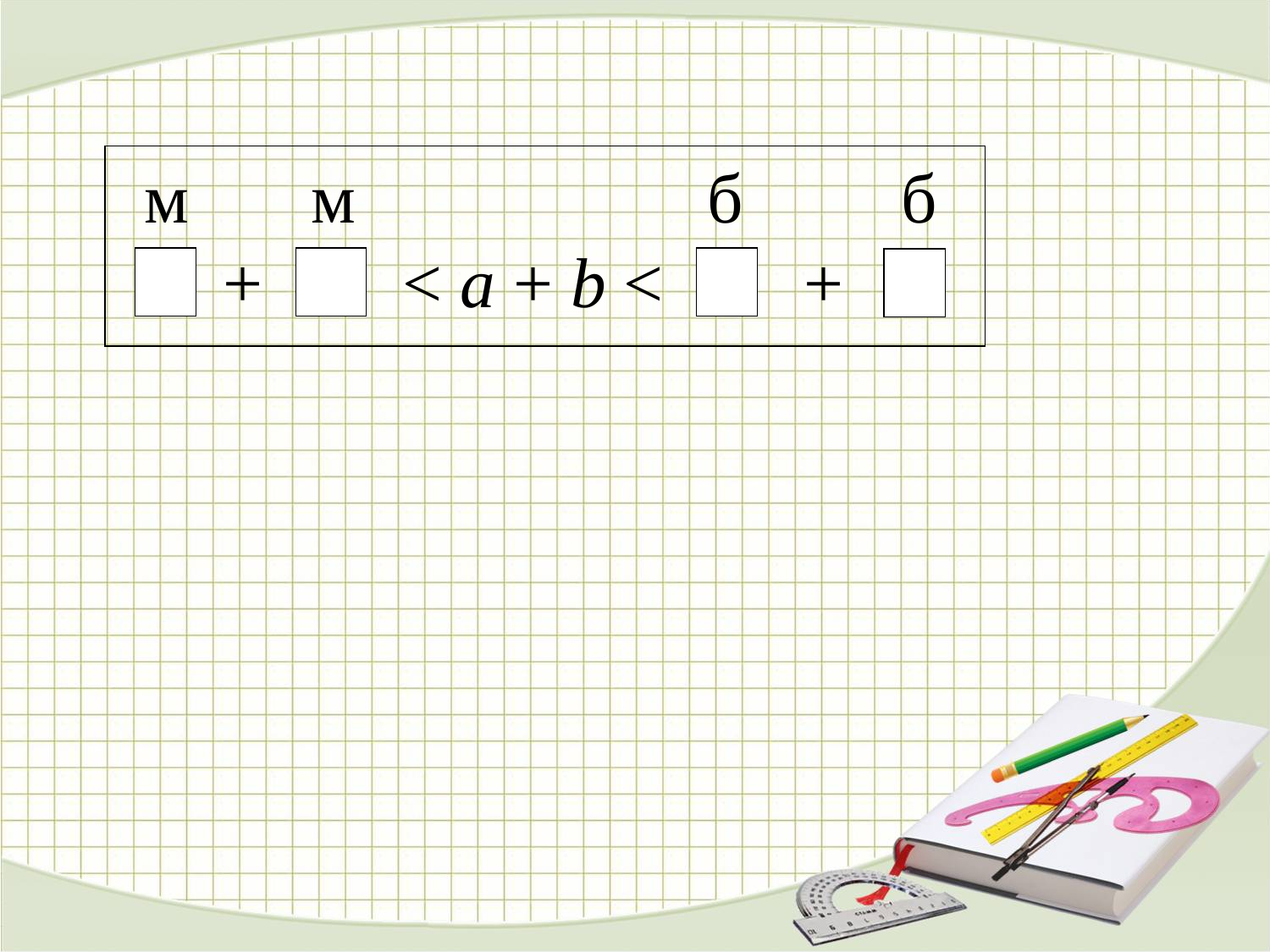

м       м                    б         б
      +        < a + b <        +